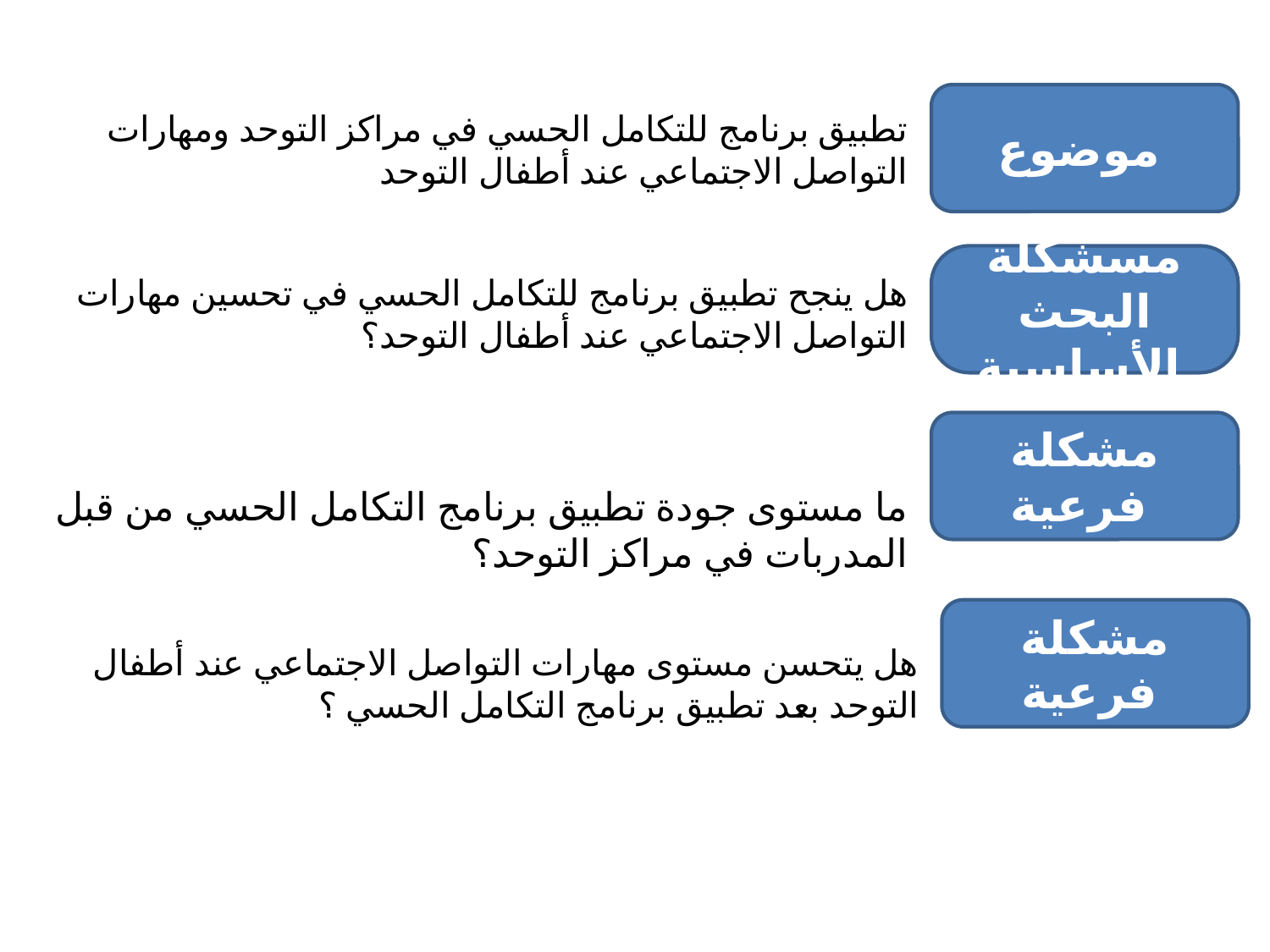

موضوع
تطبيق برنامج للتكامل الحسي في مراكز التوحد ومهارات التواصل الاجتماعي عند أطفال التوحد
مسشكلة البحث الأساسية
هل ينجح تطبيق برنامج للتكامل الحسي في تحسين مهارات التواصل الاجتماعي عند أطفال التوحد؟
مشكلة فرعية
ما مستوى جودة تطبيق برنامج التكامل الحسي من قبل المدربات في مراكز التوحد؟
مشكلة فرعية
هل يتحسن مستوى مهارات التواصل الاجتماعي عند أطفال التوحد بعد تطبيق برنامج التكامل الحسي ؟